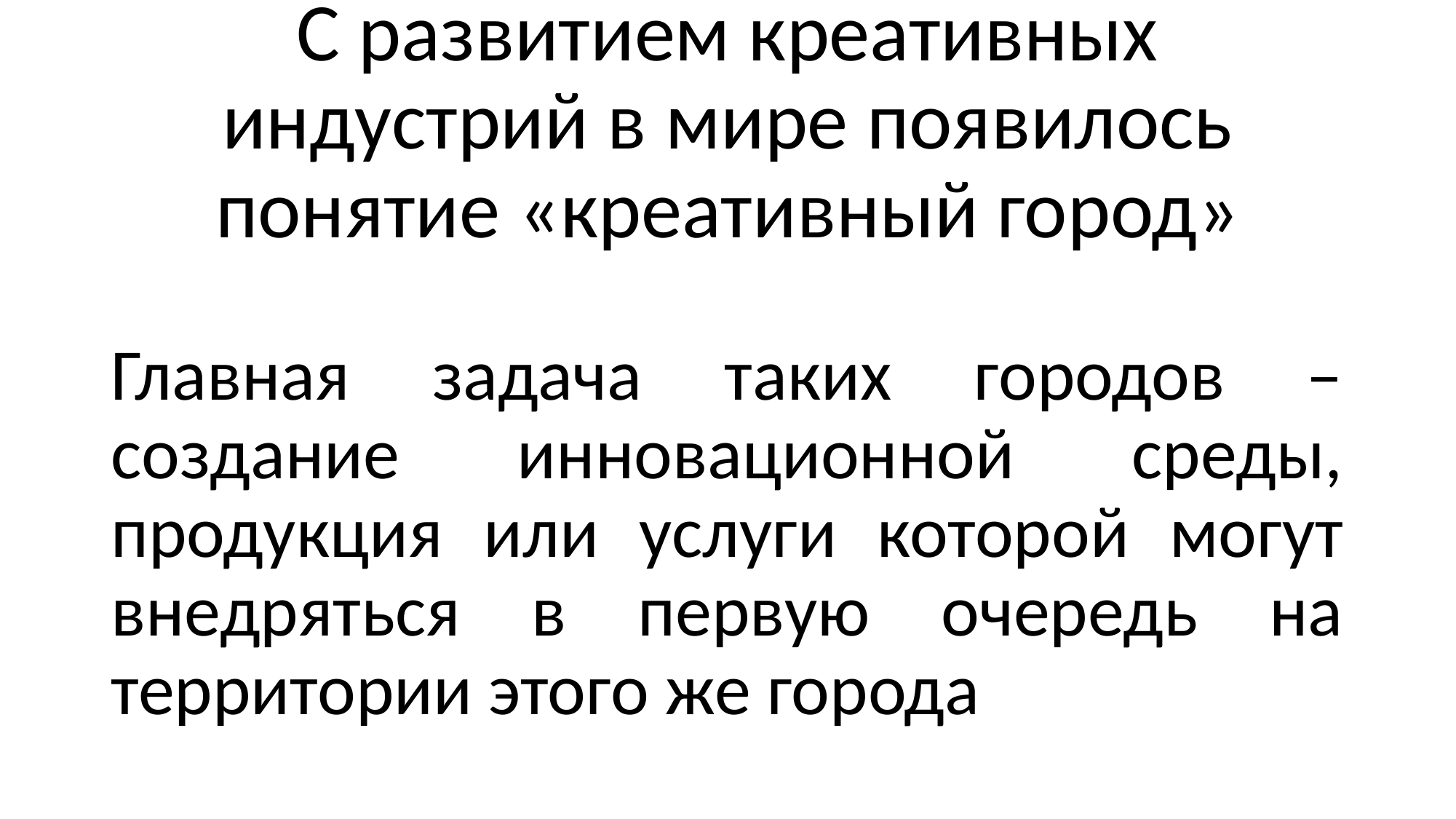

# С развитием креативных индустрий в мире появилось понятие «креативный город»
Главная задача таких городов – создание инновационной среды, продукция или услуги которой могут внедряться в первую очередь на территории этого же города